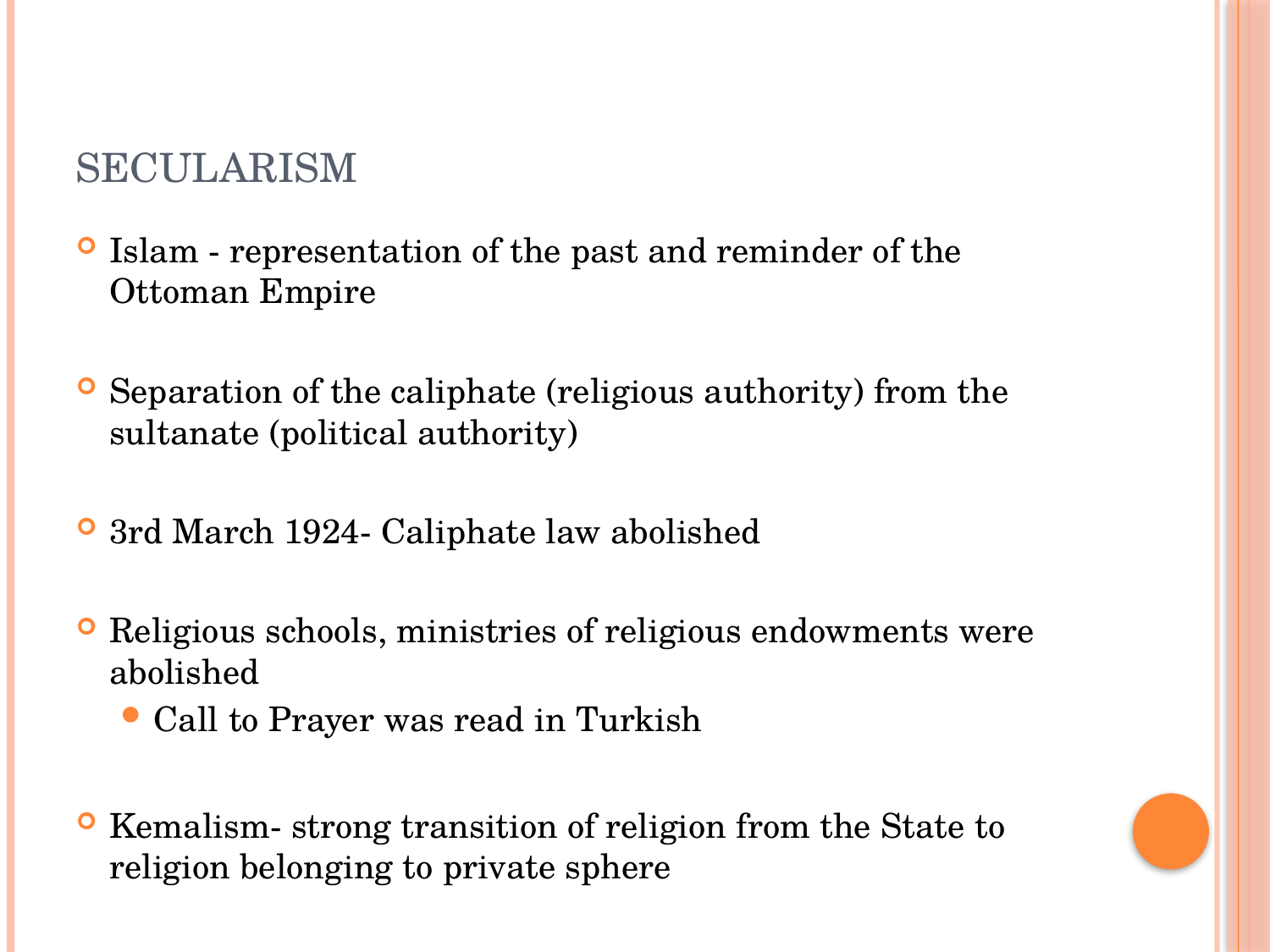

# Secularism
Islam - representation of the past and reminder of the Ottoman Empire

Separation of the caliphate (religious authority) from the sultanate (political authority)

3rd March 1924- Caliphate law abolished

Religious schools, ministries of religious endowments were abolished
Call to Prayer was read in Turkish

Kemalism- strong transition of religion from the State to religion belonging to private sphere